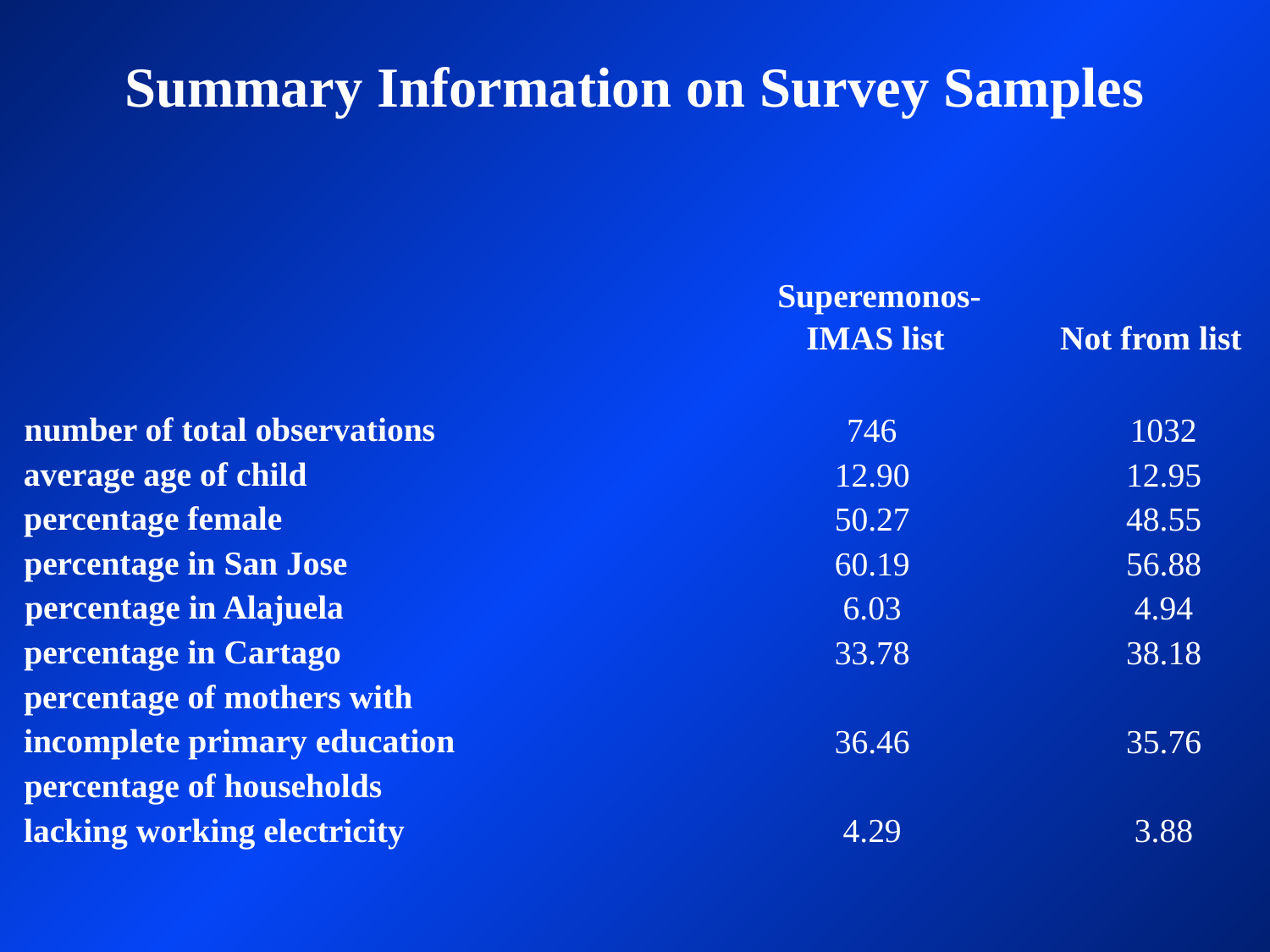

# Summary Information on Survey Samples

Superemonos-

IMAS list
Not from list
  number of total observations

746
1032
  average age of child

12.90
12.95
  percentage female

50.27
48.55
  percentage in San Jose

60.19
56.88
  percentage in Alajuela

6.03
4.94
  percentage in Cartago

33.78
38.18
  percentage of mothers with

  incomplete primary education

36.46
35.76
  percentage of households

  lacking working electricity

4.29
3.88